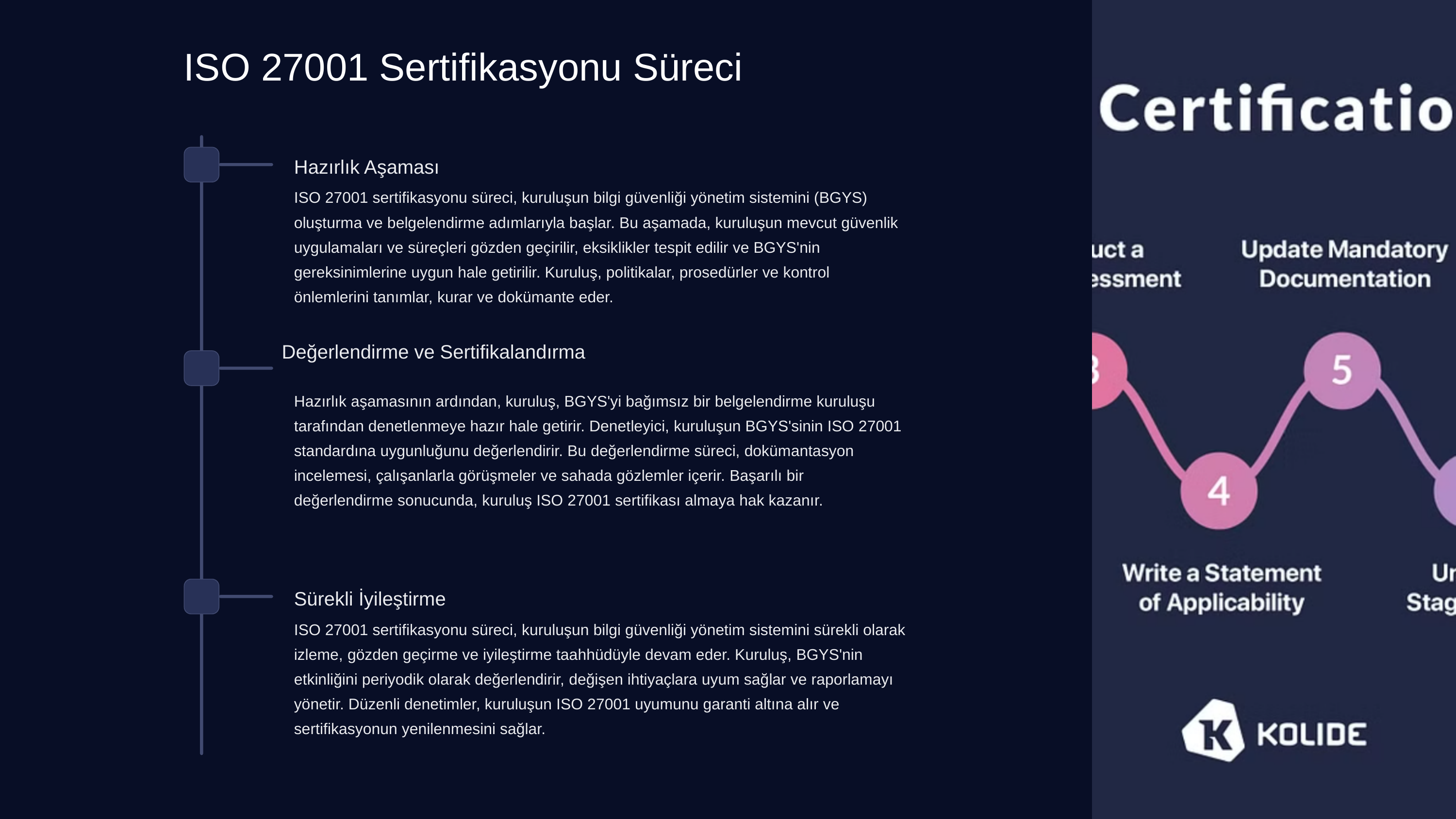

ISO 27001 Sertifikasyonu Süreci

Hazırlık Aşaması

ISO 27001 sertifikasyonu süreci, kuruluşun bilgi güvenliği yönetim sistemini (BGYS) oluşturma ve belgelendirme adımlarıyla başlar. Bu aşamada, kuruluşun mevcut güvenlik uygulamaları ve süreçleri gözden geçirilir, eksiklikler tespit edilir ve BGYS'nin gereksinimlerine uygun hale getirilir. Kuruluş, politikalar, prosedürler ve kontrol önlemlerini tanımlar, kurar ve dokümante eder.
Değerlendirme ve Sertifikalandırma

Hazırlık aşamasının ardından, kuruluş, BGYS'yi bağımsız bir belgelendirme kuruluşu tarafından denetlenmeye hazır hale getirir. Denetleyici, kuruluşun BGYS'sinin ISO 27001 standardına uygunluğunu değerlendirir. Bu değerlendirme süreci, dokümantasyon incelemesi, çalışanlarla görüşmeler ve sahada gözlemler içerir. Başarılı bir değerlendirme sonucunda, kuruluş ISO 27001 sertifikası almaya hak kazanır.

Sürekli İyileştirme

ISO 27001 sertifikasyonu süreci, kuruluşun bilgi güvenliği yönetim sistemini sürekli olarak izleme, gözden geçirme ve iyileştirme taahhüdüyle devam eder. Kuruluş, BGYS'nin etkinliğini periyodik olarak değerlendirir, değişen ihtiyaçlara uyum sağlar ve raporlamayı yönetir. Düzenli denetimler, kuruluşun ISO 27001 uyumunu garanti altına alır ve sertifikasyonun yenilenmesini sağlar.